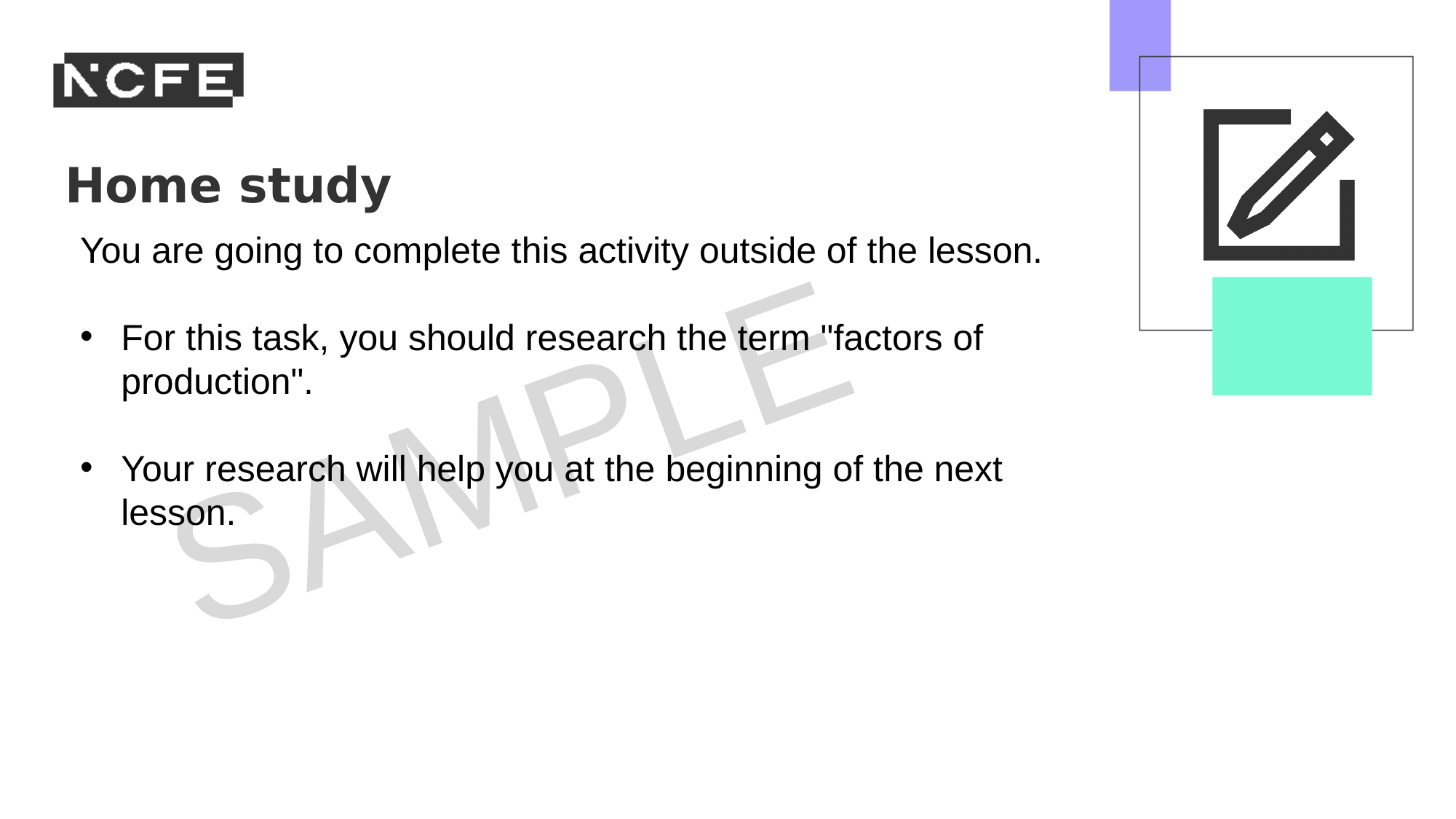

You are going to complete this activity outside of the lesson.

For this task, you should research the term "factors of production".

Your research will help you at the beginning of the next lesson.